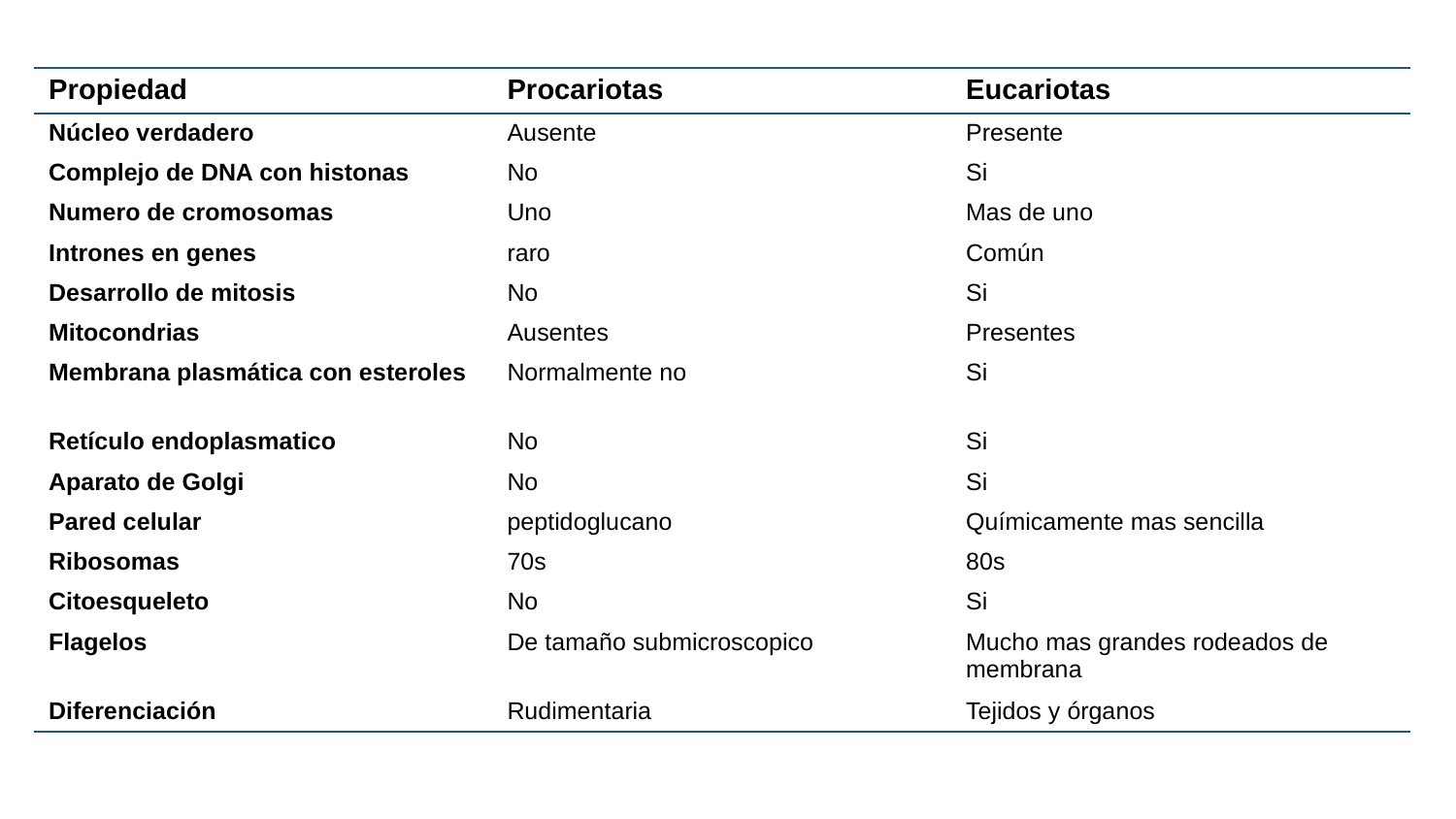

| Propiedad | Procariotas | Eucariotas |
| --- | --- | --- |
| Núcleo verdadero | Ausente | Presente |
| Complejo de DNA con histonas | No | Si |
| Numero de cromosomas | Uno | Mas de uno |
| Intrones en genes | raro | Común |
| Desarrollo de mitosis | No | Si |
| Mitocondrias | Ausentes | Presentes |
| Membrana plasmática con esteroles | Normalmente no | Si |
| Retículo endoplasmatico | No | Si |
| Aparato de Golgi | No | Si |
| Pared celular | peptidoglucano | Químicamente mas sencilla |
| Ribosomas | 70s | 80s |
| Citoesqueleto | No | Si |
| Flagelos | De tamaño submicroscopico | Mucho mas grandes rodeados de membrana |
| Diferenciación | Rudimentaria | Tejidos y órganos |